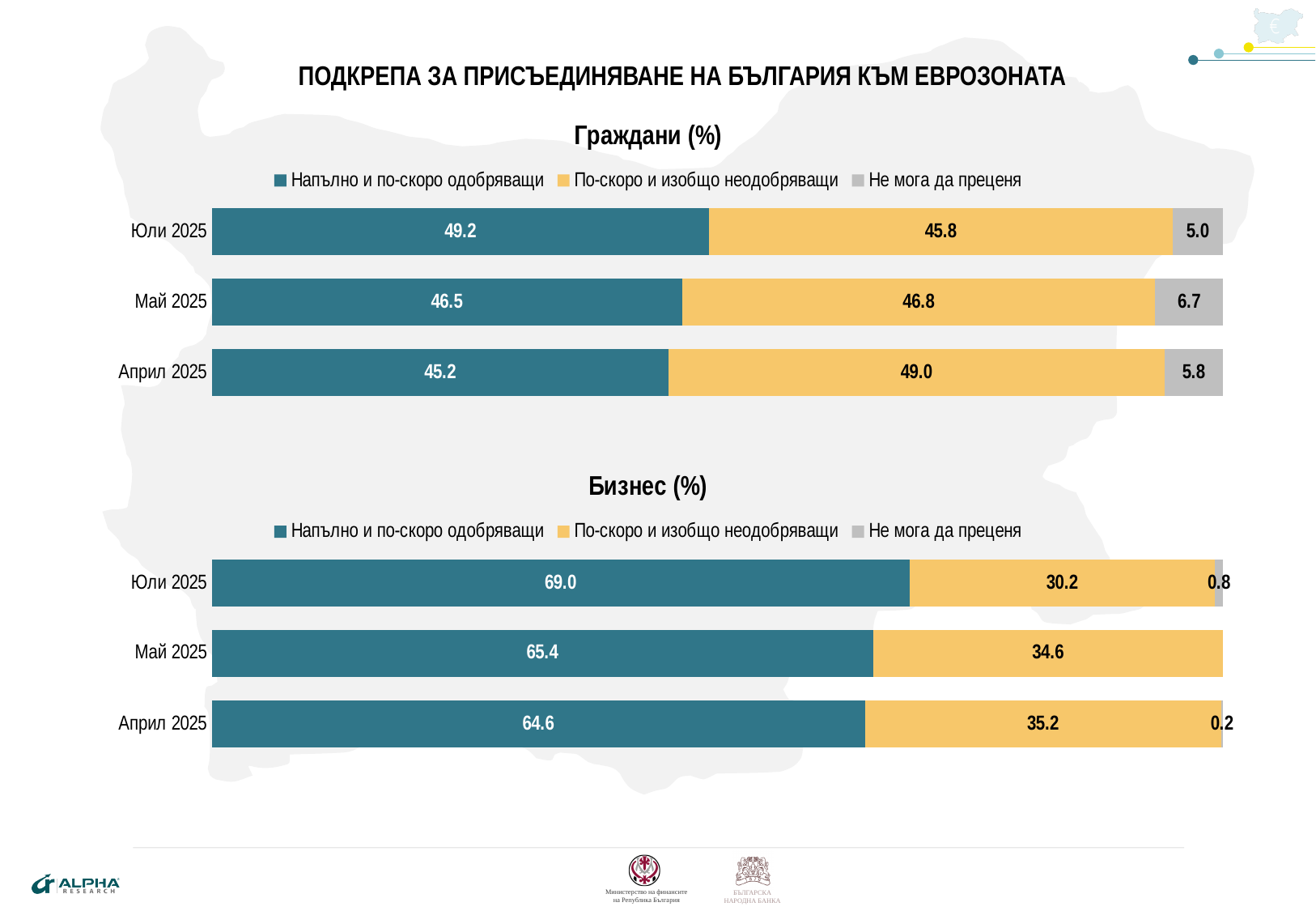

Подкрепа за присъединяване на България към еврозоната

### Chart: Граждани (%)

| Category | Напълно и по-скоро одобряващи | По-скоро и изобщо неодобряващи | Не мога да преценя |
|---|---|---|---|
| Април 2025 | 45.2 | 49.0 | 5.8 |
| Май 2025 | 46.5 | 46.8 | 6.7 |
| Юли 2025 | 49.2 | 45.8 | 5.0 |

### Chart: Бизнес (%)

| Category | Напълно и по-скоро одобряващи | По-скоро и изобщо неодобряващи | Не мога да преценя |
|---|---|---|---|
| Април 2025 | 64.6 | 35.2 | 0.2 |
| Май 2025 | 65.4 | 34.6 | None |
| Юли 2025 | 69.0 | 30.2 | 0.8 |